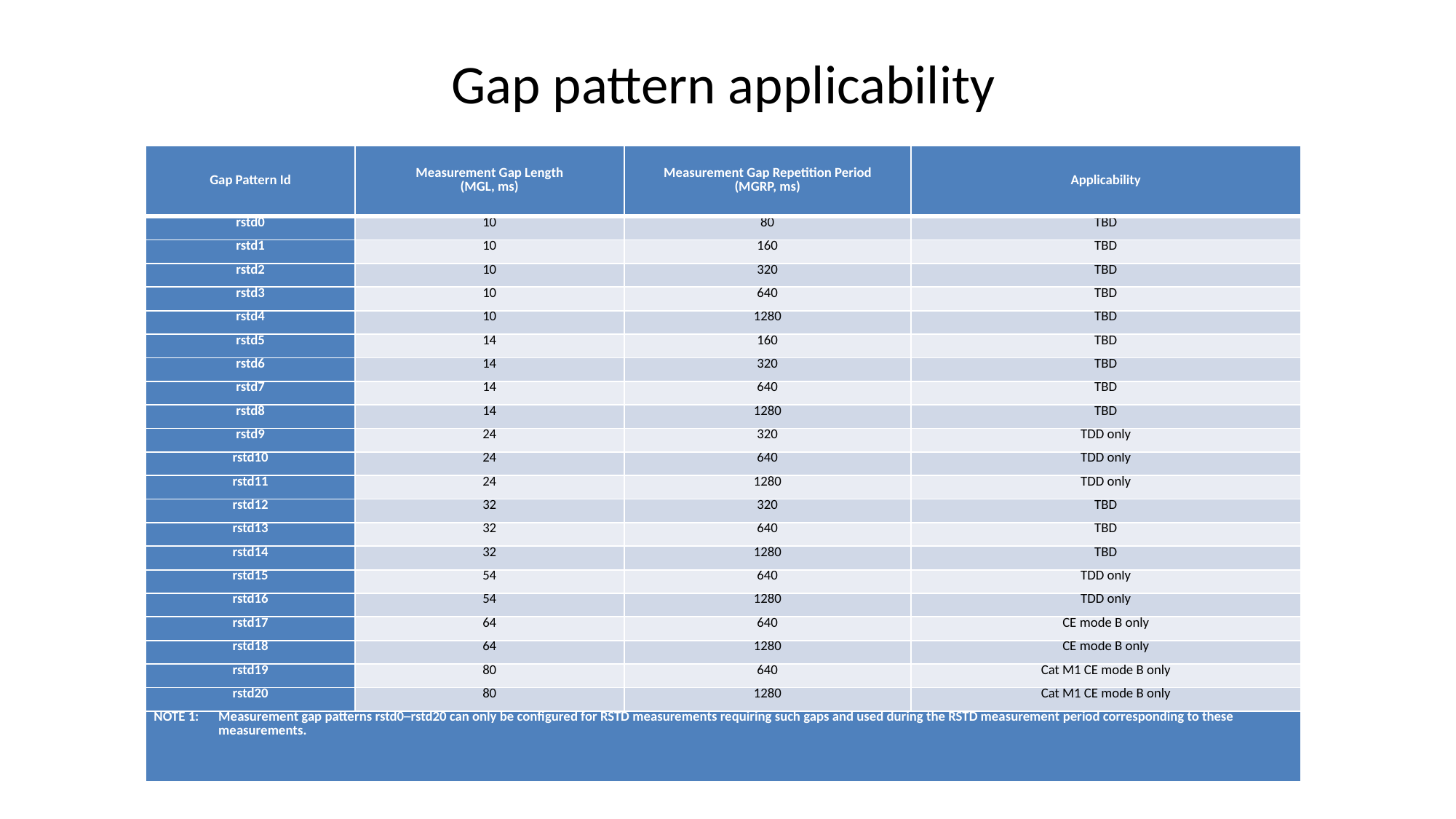

# Gap pattern applicability
| Gap Pattern Id | Measurement Gap Length (MGL, ms) | Measurement Gap Repetition Period (MGRP, ms) | Applicability |
| --- | --- | --- | --- |
| rstd0 | 10 | 80 | TBD |
| rstd1 | 10 | 160 | TBD |
| rstd2 | 10 | 320 | TBD |
| rstd3 | 10 | 640 | TBD |
| rstd4 | 10 | 1280 | TBD |
| rstd5 | 14 | 160 | TBD |
| rstd6 | 14 | 320 | TBD |
| rstd7 | 14 | 640 | TBD |
| rstd8 | 14 | 1280 | TBD |
| rstd9 | 24 | 320 | TDD only |
| rstd10 | 24 | 640 | TDD only |
| rstd11 | 24 | 1280 | TDD only |
| rstd12 | 32 | 320 | TBD |
| rstd13 | 32 | 640 | TBD |
| rstd14 | 32 | 1280 | TBD |
| rstd15 | 54 | 640 | TDD only |
| rstd16 | 54 | 1280 | TDD only |
| rstd17 | 64 | 640 | CE mode B only |
| rstd18 | 64 | 1280 | CE mode B only |
| rstd19 | 80 | 640 | Cat M1 CE mode B only |
| rstd20 | 80 | 1280 | Cat M1 CE mode B only |
| NOTE 1: Measurement gap patterns rstd0─rstd20 can only be configured for RSTD measurements requiring such gaps and used during the RSTD measurement period corresponding to these measurements. |  |  |  |